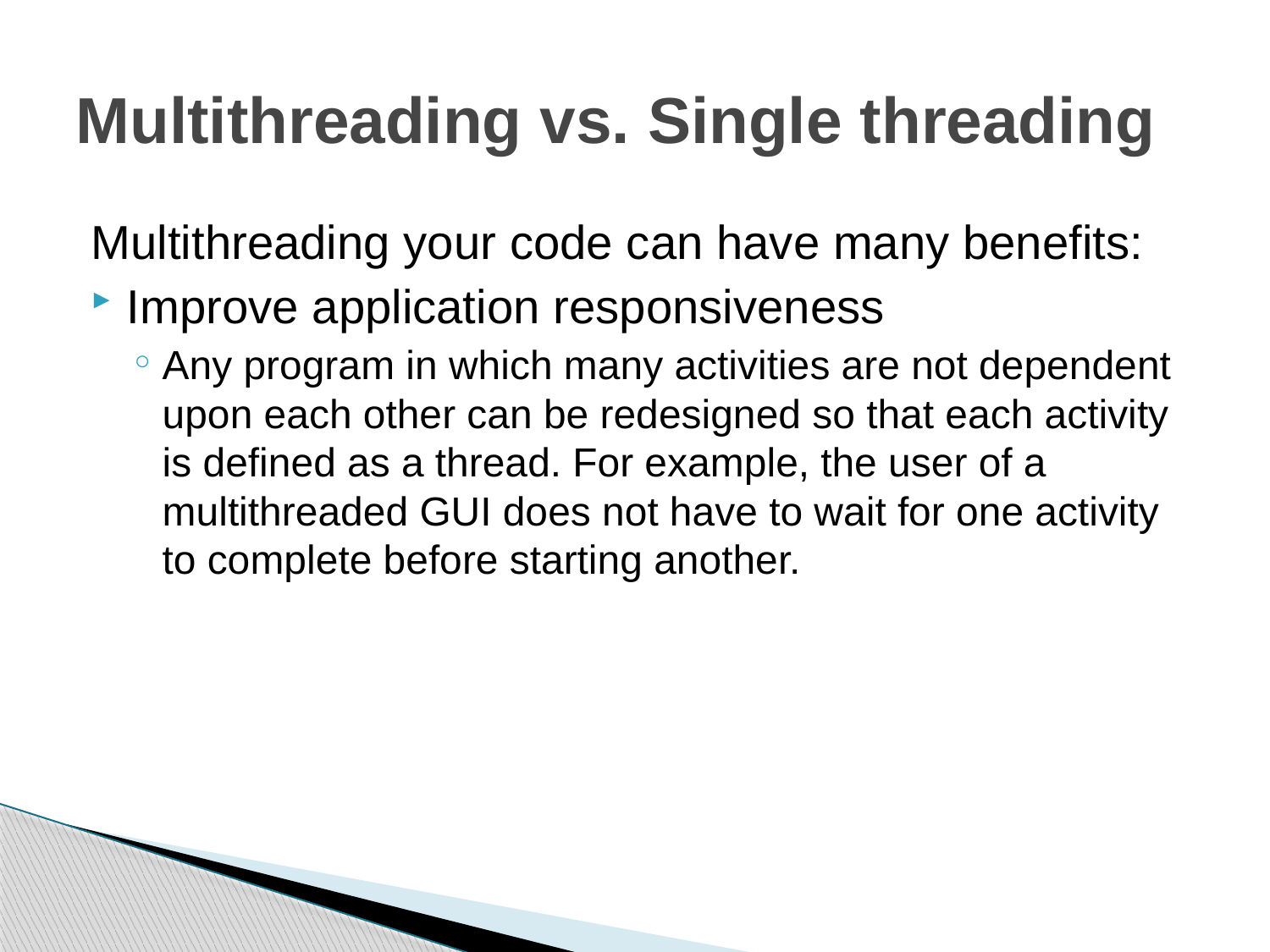

# Multithreading vs. Single threading
Multithreading your code can have many benefits:
Improve application responsiveness
Any program in which many activities are not dependent upon each other can be redesigned so that each activity is defined as a thread. For example, the user of a multithreaded GUI does not have to wait for one activity to complete before starting another.